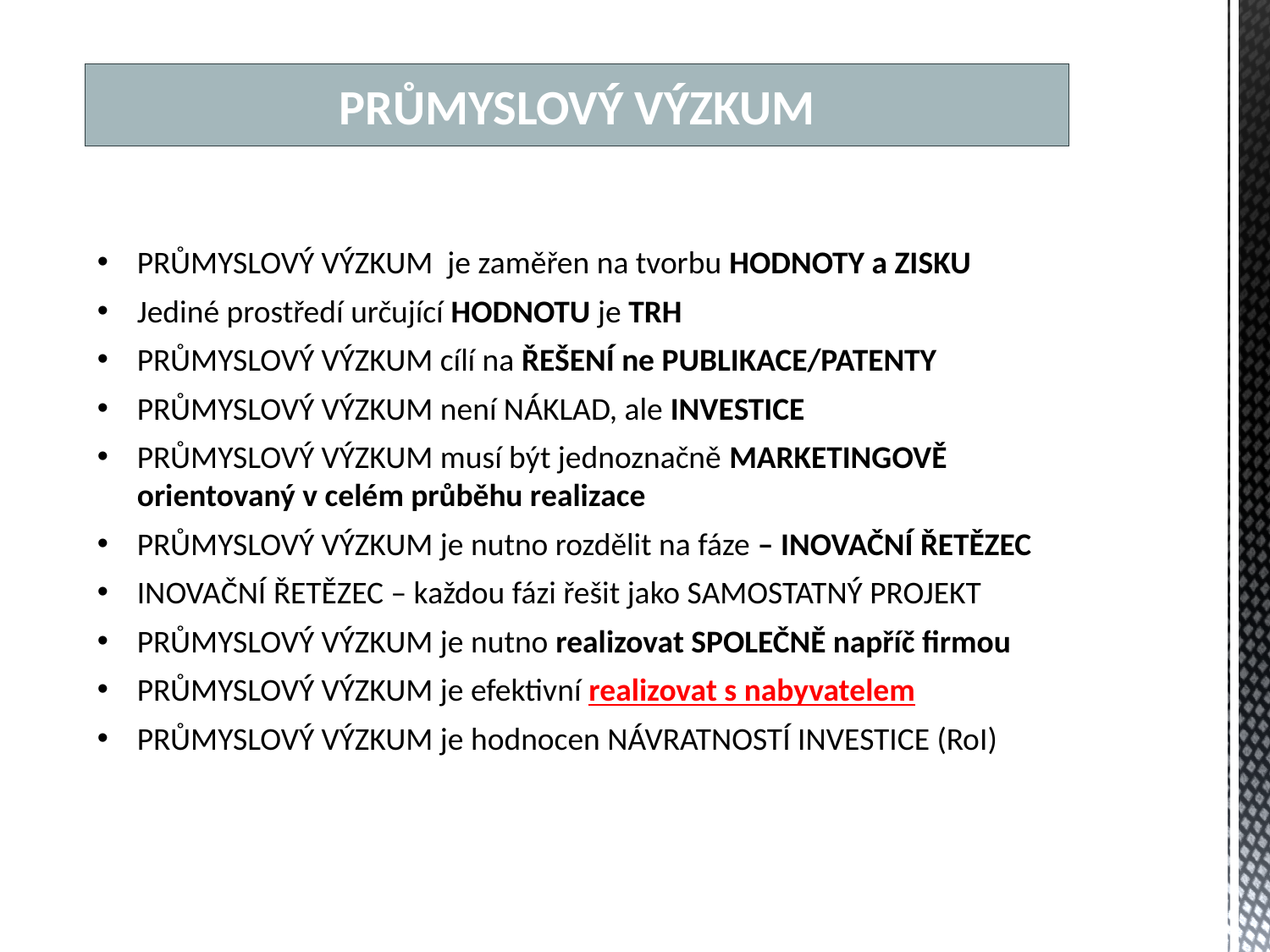

# PRŮMYSLOVÝ VÝZKUM
PRŮMYSLOVÝ VÝZKUM  je zaměřen na tvorbu HODNOTY a ZISKU
Jediné prostředí určující HODNOTU je TRH
PRŮMYSLOVÝ VÝZKUM cílí na ŘEŠENÍ ne PUBLIKACE/PATENTY
PRŮMYSLOVÝ VÝZKUM není NÁKLAD, ale INVESTICE
PRŮMYSLOVÝ VÝZKUM musí být jednoznačně MARKETINGOVĚ orientovaný v celém průběhu realizace
PRŮMYSLOVÝ VÝZKUM je nutno rozdělit na fáze – INOVAČNÍ ŘETĚZEC
INOVAČNÍ ŘETĚZEC – každou fázi řešit jako SAMOSTATNÝ PROJEKT
PRŮMYSLOVÝ VÝZKUM je nutno realizovat SPOLEČNĚ napříč firmou
PRŮMYSLOVÝ VÝZKUM je efektivní realizovat s nabyvatelem
PRŮMYSLOVÝ VÝZKUM je hodnocen NÁVRATNOSTÍ INVESTICE (RoI)